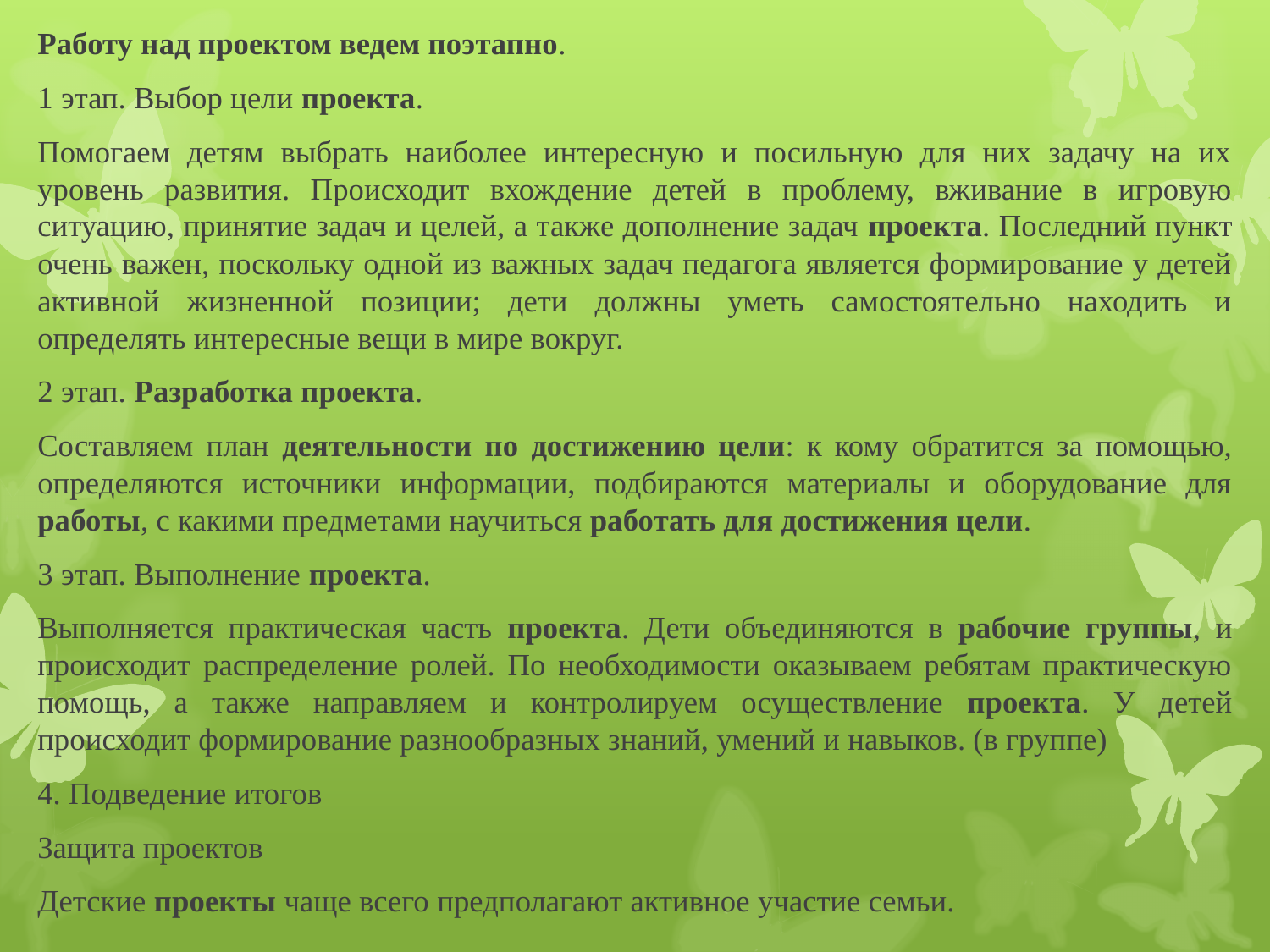

Работу над проектом ведем поэтапно.
1 этап. Выбор цели проекта.
Помогаем детям выбрать наиболее интересную и посильную для них задачу на их уровень развития. Происходит вхождение детей в проблему, вживание в игровую ситуацию, принятие задач и целей, а также дополнение задач проекта. Последний пункт очень важен, поскольку одной из важных задач педагога является формирование у детей активной жизненной позиции; дети должны уметь самостоятельно находить и определять интересные вещи в мире вокруг.
2 этап. Разработка проекта.
Составляем план деятельности по достижению цели: к кому обратится за помощью, определяются источники информации, подбираются материалы и оборудование для работы, с какими предметами научиться работать для достижения цели.
3 этап. Выполнение проекта.
Выполняется практическая часть проекта. Дети объединяются в рабочие группы, и происходит распределение ролей. По необходимости оказываем ребятам практическую помощь, а также направляем и контролируем осуществление проекта. У детей происходит формирование разнообразных знаний, умений и навыков. (в группе)
4. Подведение итогов
Защита проектов
Детские проекты чаще всего предполагают активное участие семьи.